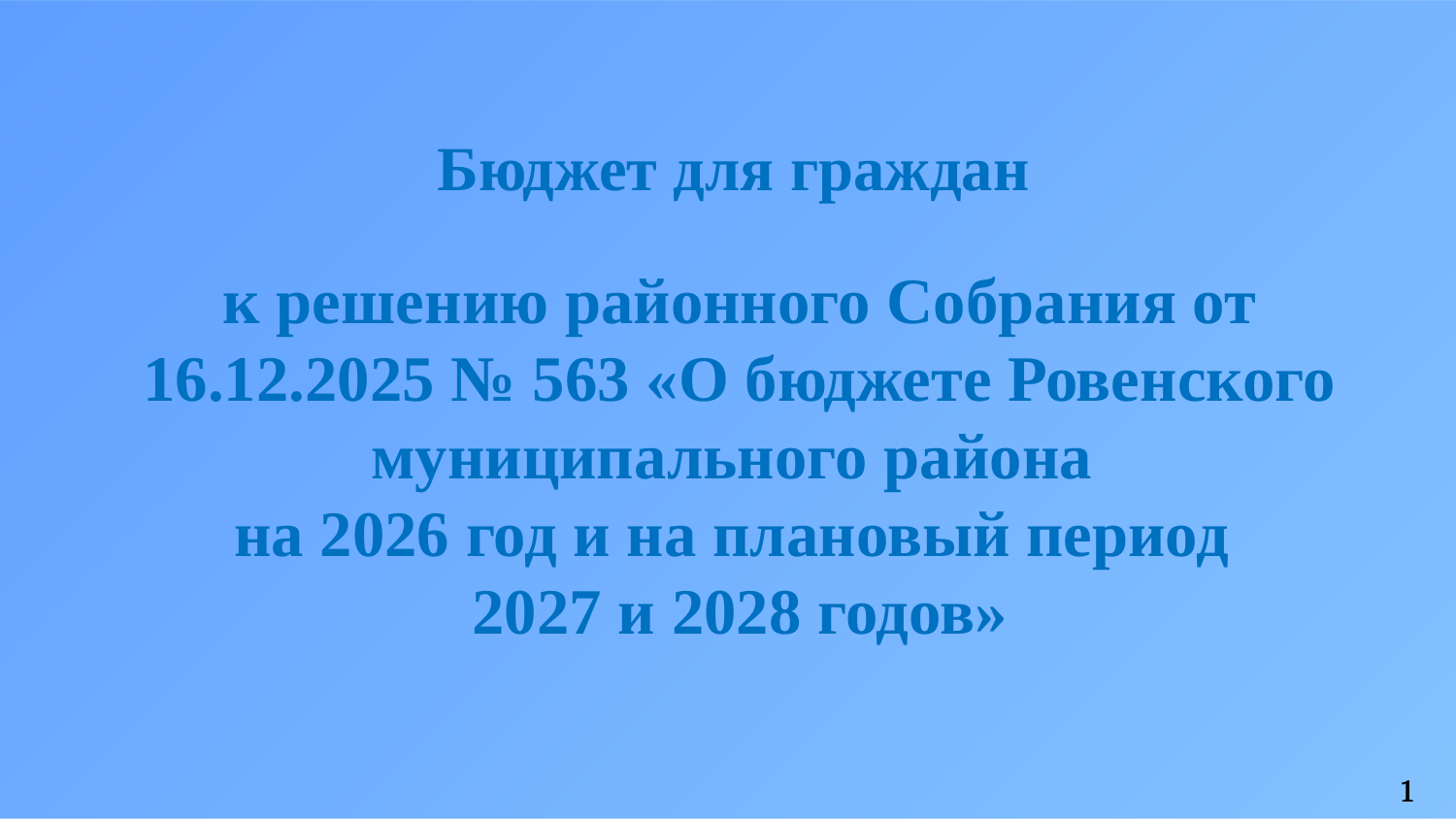

# Бюджет для граждан
к решению районного Собрания от 16.12.2025 № 563 «О бюджете Ровенского
муниципального района
на 2026 год и на плановый период
2027 и 2028 годов»

1